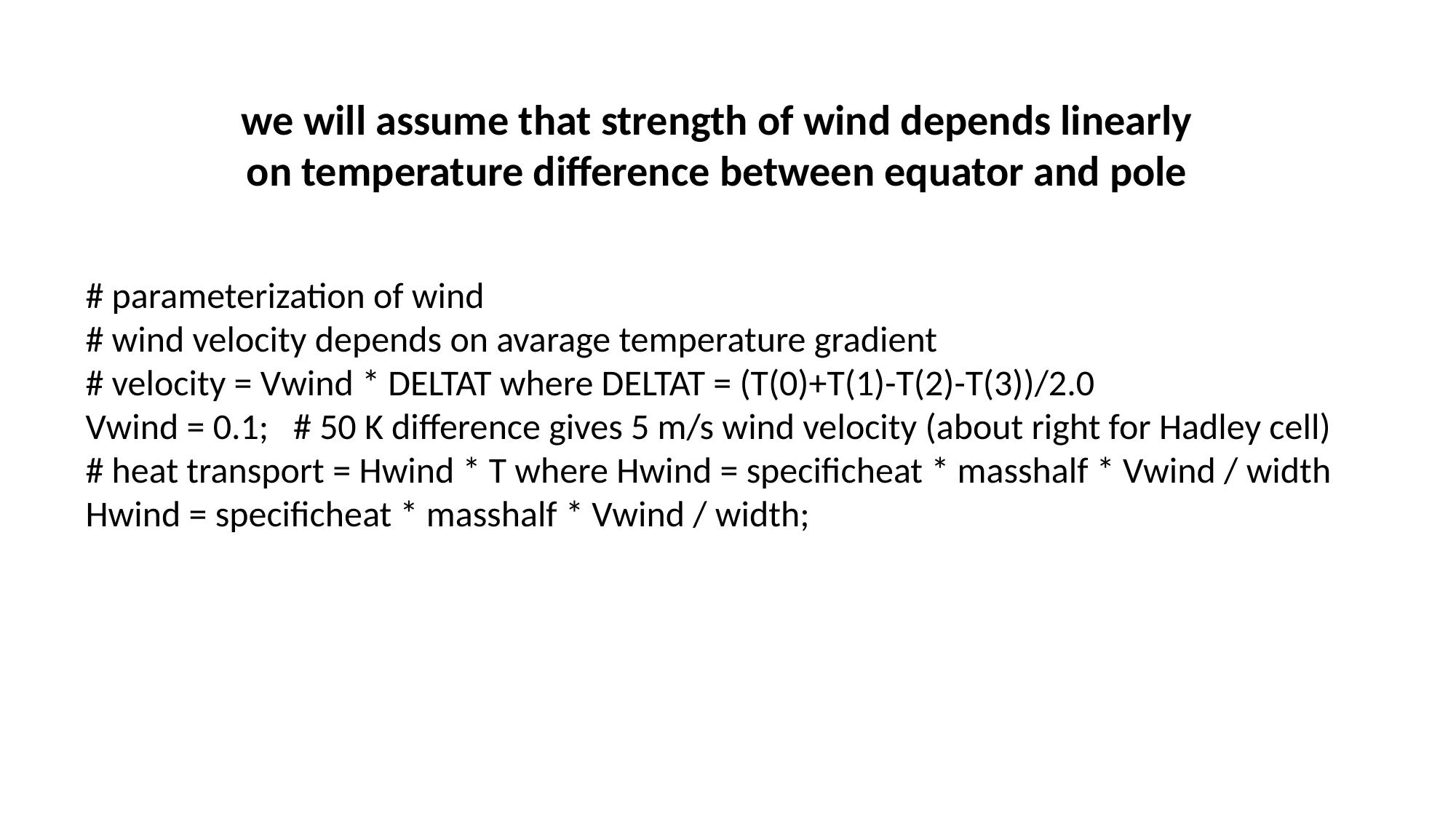

we will assume that strength of wind depends linearly
on temperature difference between equator and pole

# parameterization of wind
# wind velocity depends on avarage temperature gradient
# velocity = Vwind * DELTAT where DELTAT = (T(0)+T(1)-T(2)-T(3))/2.0
Vwind = 0.1;   # 50 K difference gives 5 m/s wind velocity (about right for Hadley cell)
# heat transport = Hwind * T where Hwind = specificheat * masshalf * Vwind / width
Hwind = specificheat * masshalf * Vwind / width;